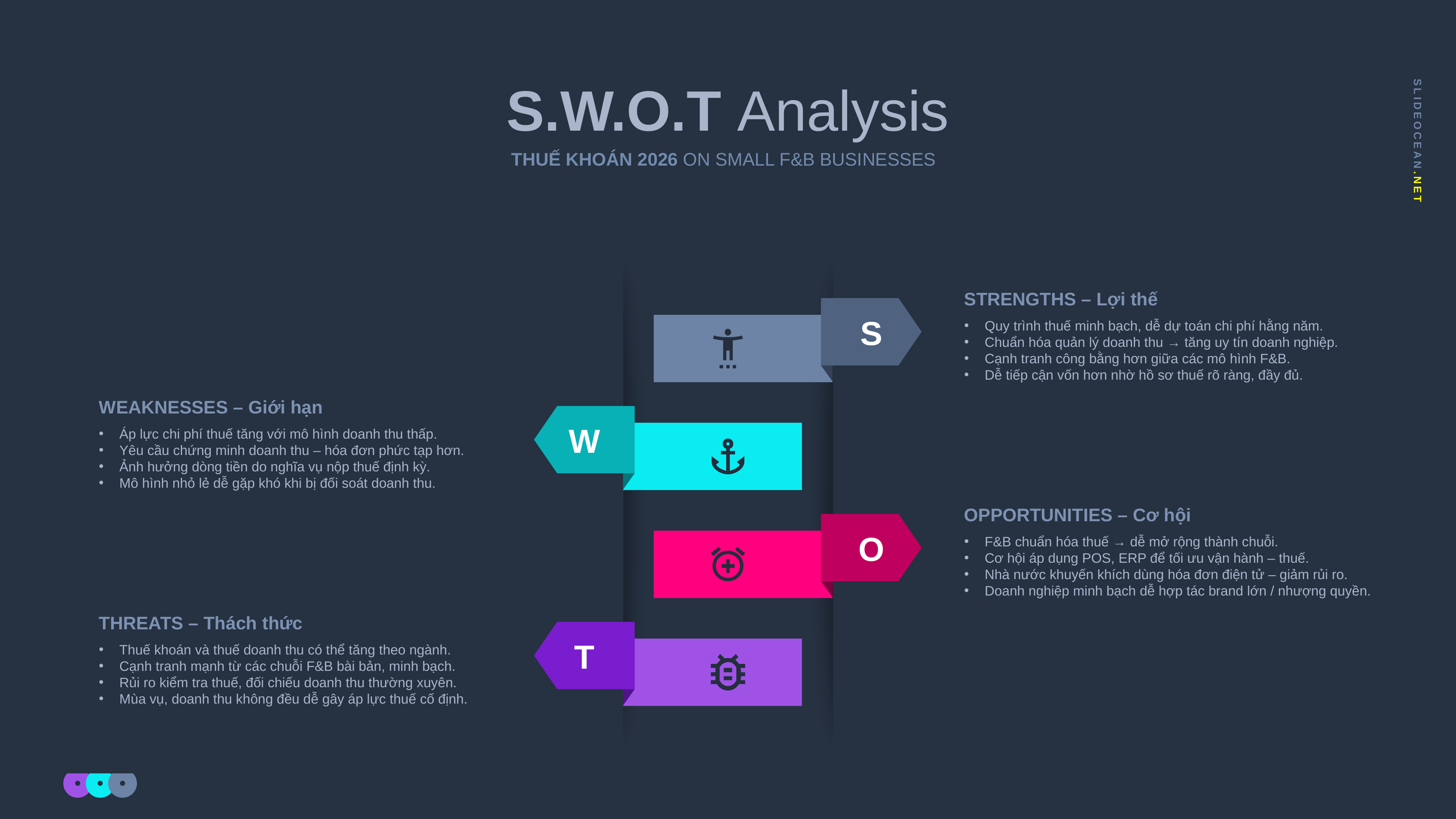

S.W.O.T Analysis
THUẾ KHOÁN 2026 ON SMALL F&B BUSINESSES

STRENGTHS – Lợi thế
S

Quy trình thuế minh bạch, dễ dự toán chi phí hằng năm.
Chuẩn hóa quản lý doanh thu → tăng uy tín doanh nghiệp.
Cạnh tranh công bằng hơn giữa các mô hình F&B.
Dễ tiếp cận vốn hơn nhờ hồ sơ thuế rõ ràng, đầy đủ.

WEAKNESSES – Giới hạn
W

Áp lực chi phí thuế tăng với mô hình doanh thu thấp.
Yêu cầu chứng minh doanh thu – hóa đơn phức tạp hơn.
Ảnh hưởng dòng tiền do nghĩa vụ nộp thuế định kỳ.
Mô hình nhỏ lẻ dễ gặp khó khi bị đối soát doanh thu.

OPPORTUNITIES – Cơ hội
O

F&B chuẩn hóa thuế → dễ mở rộng thành chuỗi.
Cơ hội áp dụng POS, ERP để tối ưu vận hành – thuế.
Nhà nước khuyến khích dùng hóa đơn điện tử – giảm rủi ro.
Doanh nghiệp minh bạch dễ hợp tác brand lớn / nhượng quyền.

THREATS – Thách thức
T

Thuế khoán và thuế doanh thu có thể tăng theo ngành.
Cạnh tranh mạnh từ các chuỗi F&B bài bản, minh bạch.
Rủi ro kiểm tra thuế, đối chiếu doanh thu thường xuyên.
Mùa vụ, doanh thu không đều dễ gây áp lực thuế cố định.